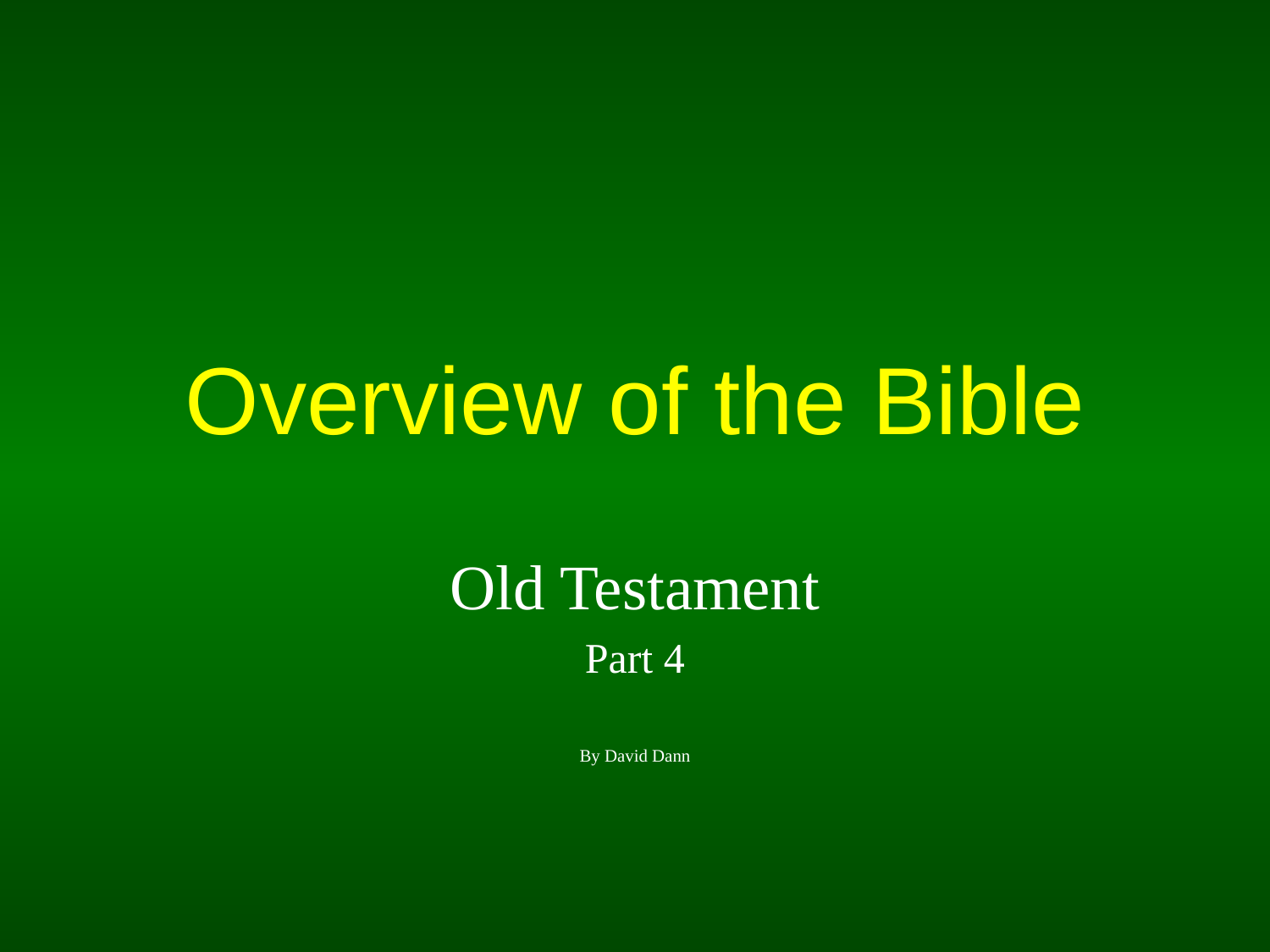

# Overview of the Bible
Old Testament
Part 4

By David Dann